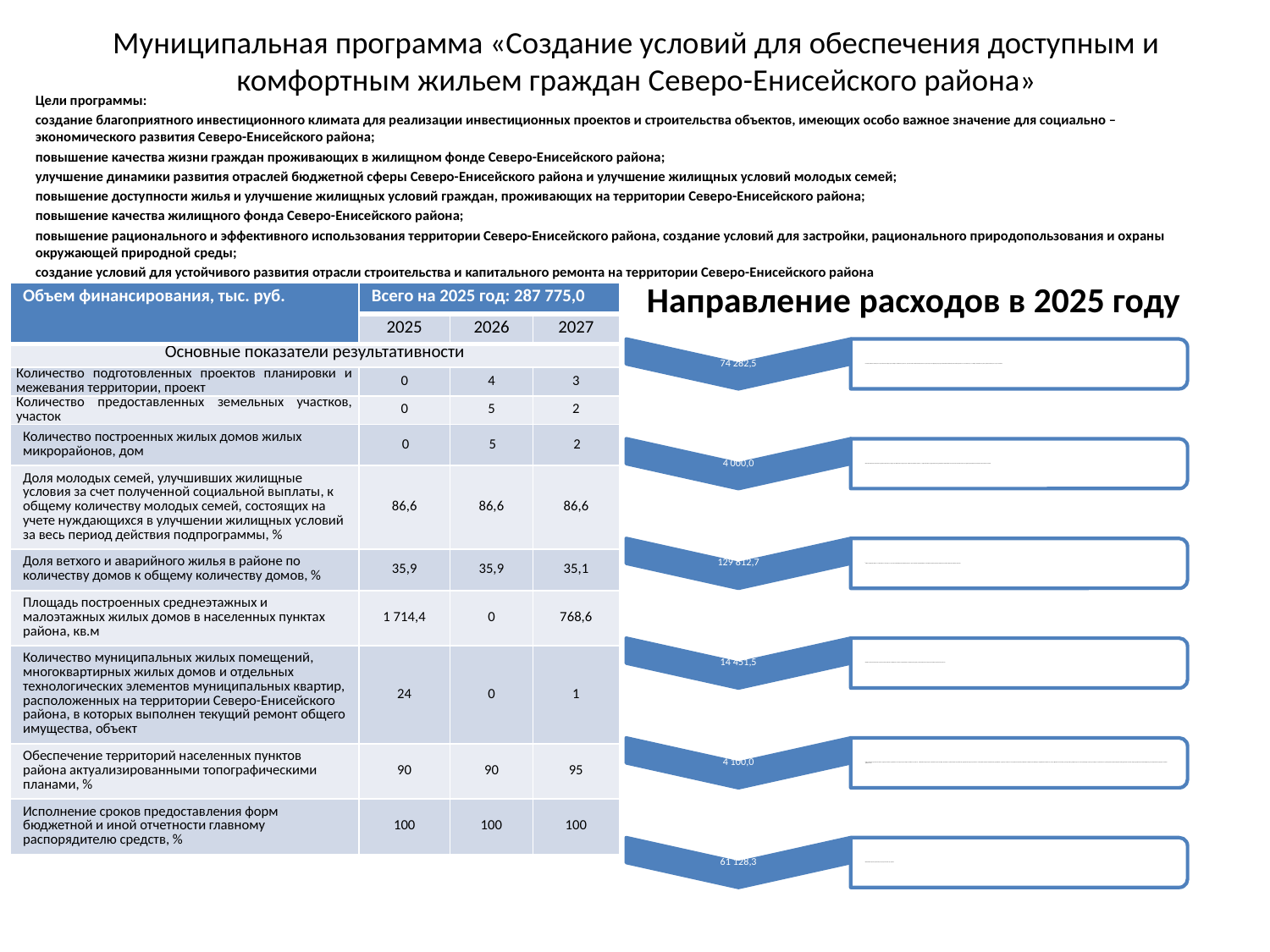

# Муниципальная программа «Создание условий для обеспечения доступным и комфортным жильем граждан Северо-Енисейского района»
Цели программы:
создание благоприятного инвестиционного климата для реализации инвестиционных проектов и строительства объектов, имеющих особо важное значение для социально – экономического развития Северо-Енисейского района;
повышение качества жизни граждан проживающих в жилищном фонде Северо-Енисейского района;
улучшение динамики развития отраслей бюджетной сферы Северо-Енисейского района и улучшение жилищных условий молодых семей;
повышение доступности жилья и улучшение жилищных условий граждан, проживающих на территории Северо-Енисейского района;
повышение качества жилищного фонда Северо-Енисейского района;
повышение рационального и эффективного использования территории Северо-Енисейского района, создание условий для застройки, рационального природопользования и охраны окружающей природной среды;
создание условий для устойчивого развития отрасли строительства и капитального ремонта на территории Северо-Енисейского района
Направление расходов в 2025 году
| Объем финансирования, тыс. руб. | Всего на 2025 год: 287 775,0 |  |  |
| --- | --- | --- | --- |
|  | 2025 | 2026 | 2027 |
| Основные показатели результативности |  |  |  |
| Количество подготовленных проектов планировки и межевания территории, проект | 0 | 4 | 3 |
| Количество предоставленных земельных участков, участок | 0 | 5 | 2 |
| Количество построенных жилых домов жилых микрорайонов, дом | 0 | 5 | 2 |
| Доля молодых семей, улучшивших жилищные условия за счет полученной социальной выплаты, к общему количеству молодых семей, состоящих на учете нуждающихся в улучшении жилищных условий за весь период действия подпрограммы, % | 86,6 | 86,6 | 86,6 |
| Доля ветхого и аварийного жилья в районе по количеству домов к общему количеству домов, % | 35,9 | 35,9 | 35,1 |
| Площадь построенных среднеэтажных и малоэтажных жилых домов в населенных пунктах района, кв.м | 1 714,4 | 0 | 768,6 |
| Количество муниципальных жилых помещений, многоквартирных жилых домов и отдельных технологических элементов муниципальных квартир, расположенных на территории Северо-Енисейского района, в которых выполнен текущий ремонт общего имущества, объект | 24 | 0 | 1 |
| Обеспечение территорий населенных пунктов района актуализированными топографическими планами, % | 90 | 90 | 95 |
| Исполнение сроков предоставления форм бюджетной и иной отчетности главному распорядителю средств, % | 100 | 100 | 100 |
74 282,5
Стимулирование жилищного строительства на территории Северо-Енисейского района (строительство объектов коммунальной и транспортной инфраструктуры для обеспечения земельных участков микрорайона «Сосновый бор» в гп Северо-Енисейский с целью развития жилищного строительства)
4 000,0
Улучшение жилищных условий отдельных категорий граждан, проживающих на территории Северо-Енисейского района (предоставление государственной поддержки молодым семьям, признанным в установленном порядке, нуждающимися в улучшении жилищных условий)
129 812,7
Развитие среднеэтажного и малоэтажного жилищного строительства в Северо-Енисейском районе (строительство среднеэтажных и малоэтажных жилых домов в населенных пунктах Северо-Енисейского района)
14 451,5
Текущий и капитальный ремонт муниципальных жилых помещений и общего имущества в многоквартирных домах, расположенных на территории Северо-Енисейского района
4 100,0
Реализация мероприятий в области градостроительной деятельности на территории Северо-Енисейского района (обеспечение территорий населенных пунктов Северо-Енисейского района актуализированными документами территориального планирования, актуализированными документами градостроительного зонирования, актуализированными материалами инженерно-геодезических изысканий (топографическими планами) для подготовки документации по планировке территории, архитектурно строительного проектирования, актуализированными адресными планами, сводом документированных сведений для осуществления градостроительной деятельности)
61 128,3
Обеспечение условий реализации муниципальной программы